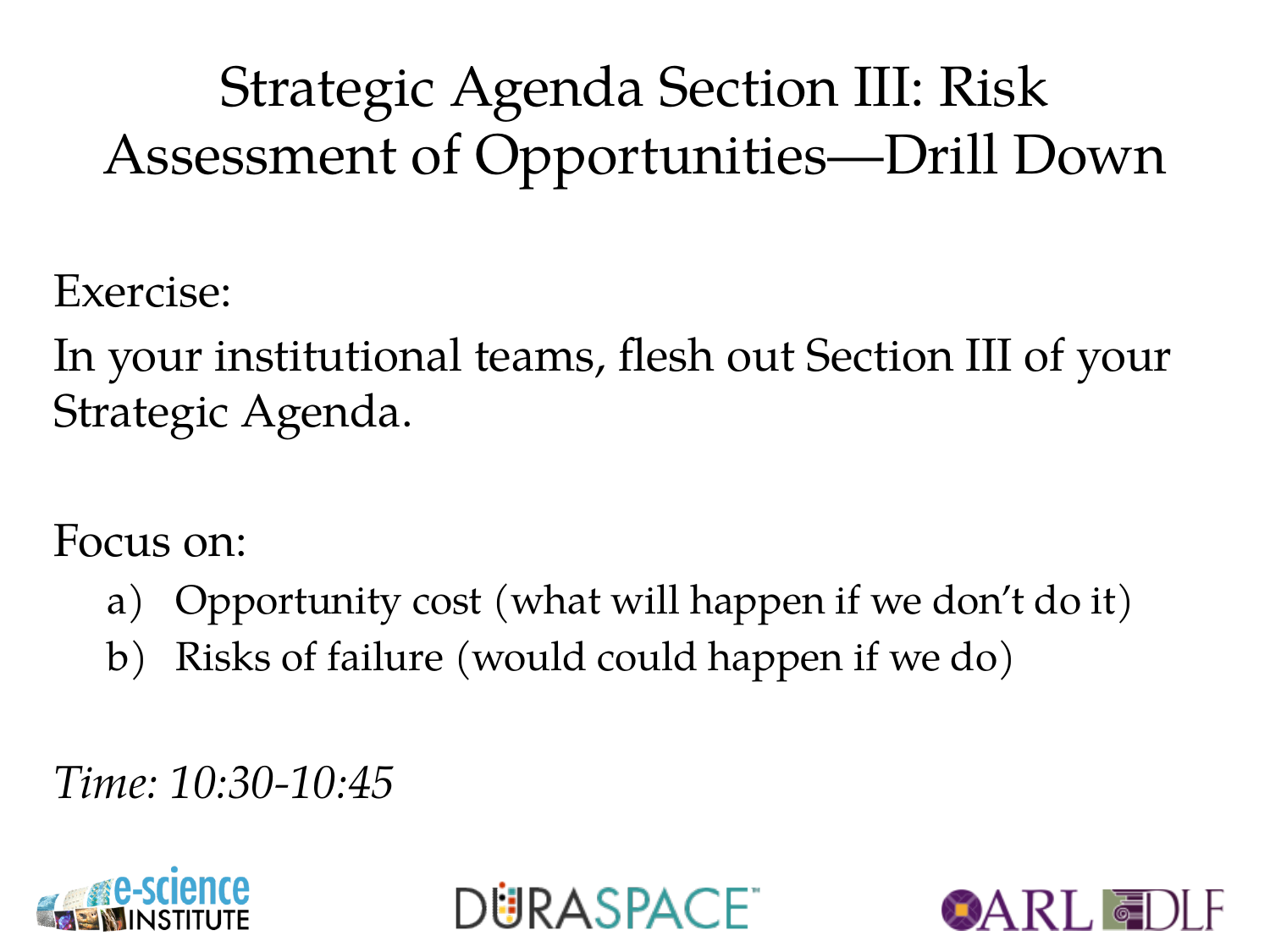

# Strategic Agenda Section III: Risk Assessment of Opportunities—Drill Down
Exercise:
In your institutional teams, flesh out Section III of your Strategic Agenda.

Focus on:
Opportunity cost (what will happen if we don’t do it)
Risks of failure (would could happen if we do)

Time: 10:30-10:45